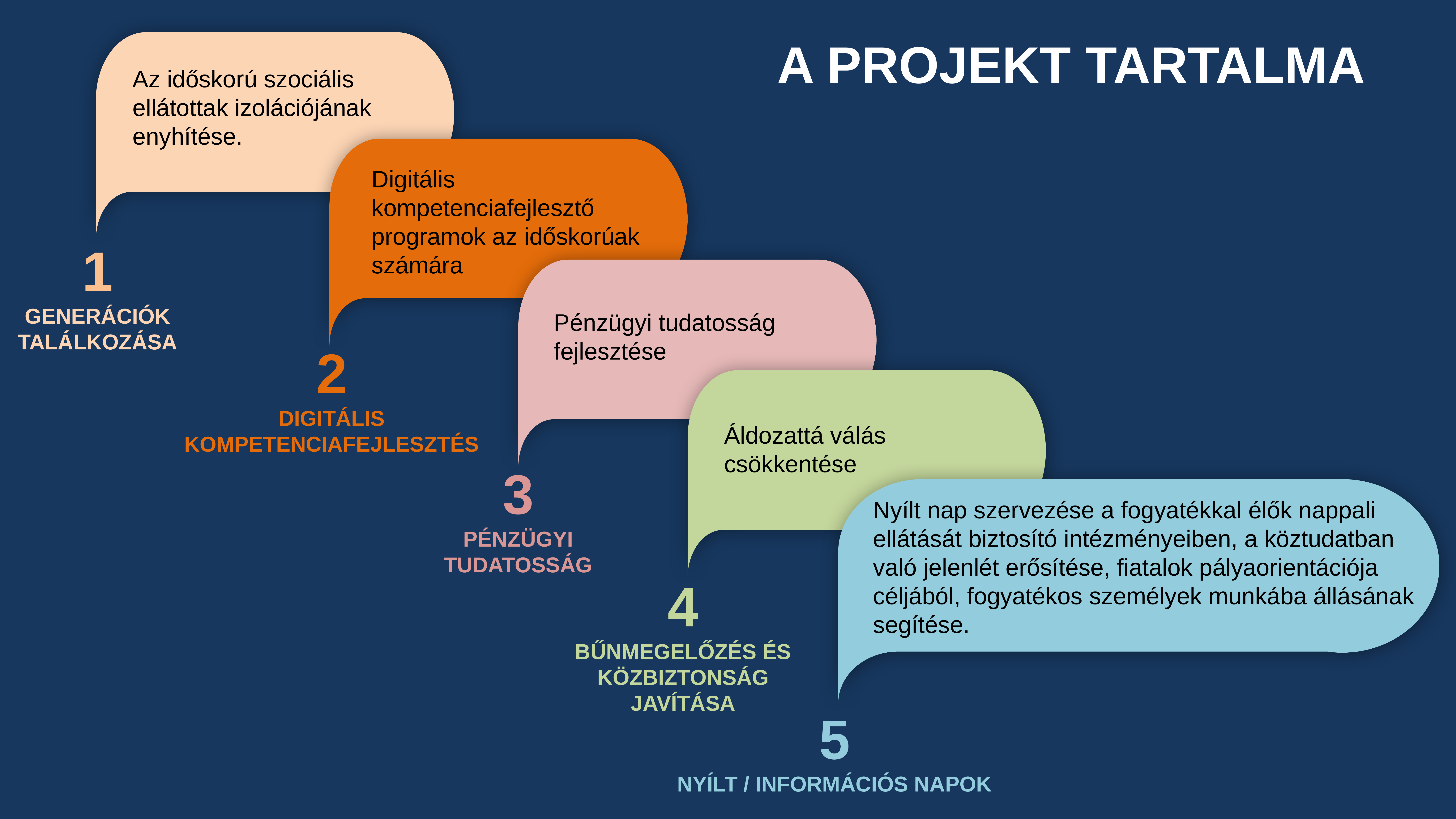

A projekt tartalma

Az időskorú szociális ellátottak izolációjának enyhítése.

Digitális kompetenciafejlesztő programok az időskorúak számára
1
Generációk találkozása

Pénzügyi tudatosság fejlesztése
2
Digitális kompetenciafejlesztés

Áldozattá válás csökkentése
3
Pénzügyi tudatosság

Nyílt nap szervezése a fogyatékkal élők nappali ellátását biztosító intézményeiben, a köztudatban való jelenlét erősítése, fiatalok pályaorientációja céljából, fogyatékos személyek munkába állásának segítése.
4
Bűnmegelőzés és közbiztonság javítása
5
Nyílt / információs napok